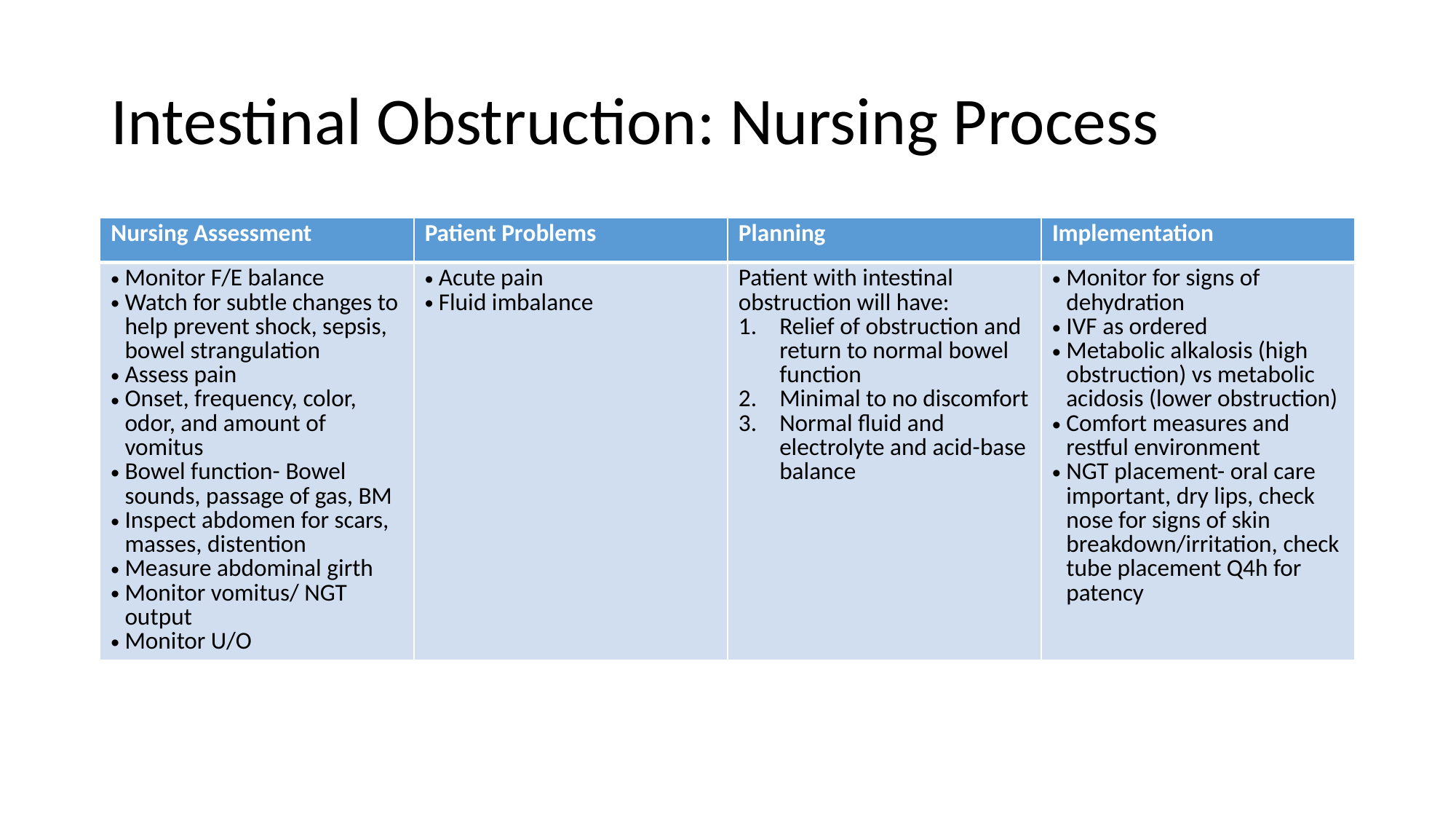

# Intestinal Obstruction: Nursing Process
| Nursing Assessment | Patient Problems | Planning | Implementation |
| --- | --- | --- | --- |
| Monitor F/E balance Watch for subtle changes to help prevent shock, sepsis, bowel strangulation Assess pain Onset, frequency, color, odor, and amount of vomitus Bowel function- Bowel sounds, passage of gas, BM Inspect abdomen for scars, masses, distention Measure abdominal girth Monitor vomitus/ NGT output Monitor U/O | Acute pain Fluid imbalance | Patient with intestinal obstruction will have: Relief of obstruction and return to normal bowel function Minimal to no discomfort Normal fluid and electrolyte and acid-base balance | Monitor for signs of dehydration IVF as ordered Metabolic alkalosis (high obstruction) vs metabolic acidosis (lower obstruction) Comfort measures and restful environment NGT placement- oral care important, dry lips, check nose for signs of skin breakdown/irritation, check tube placement Q4h for patency |